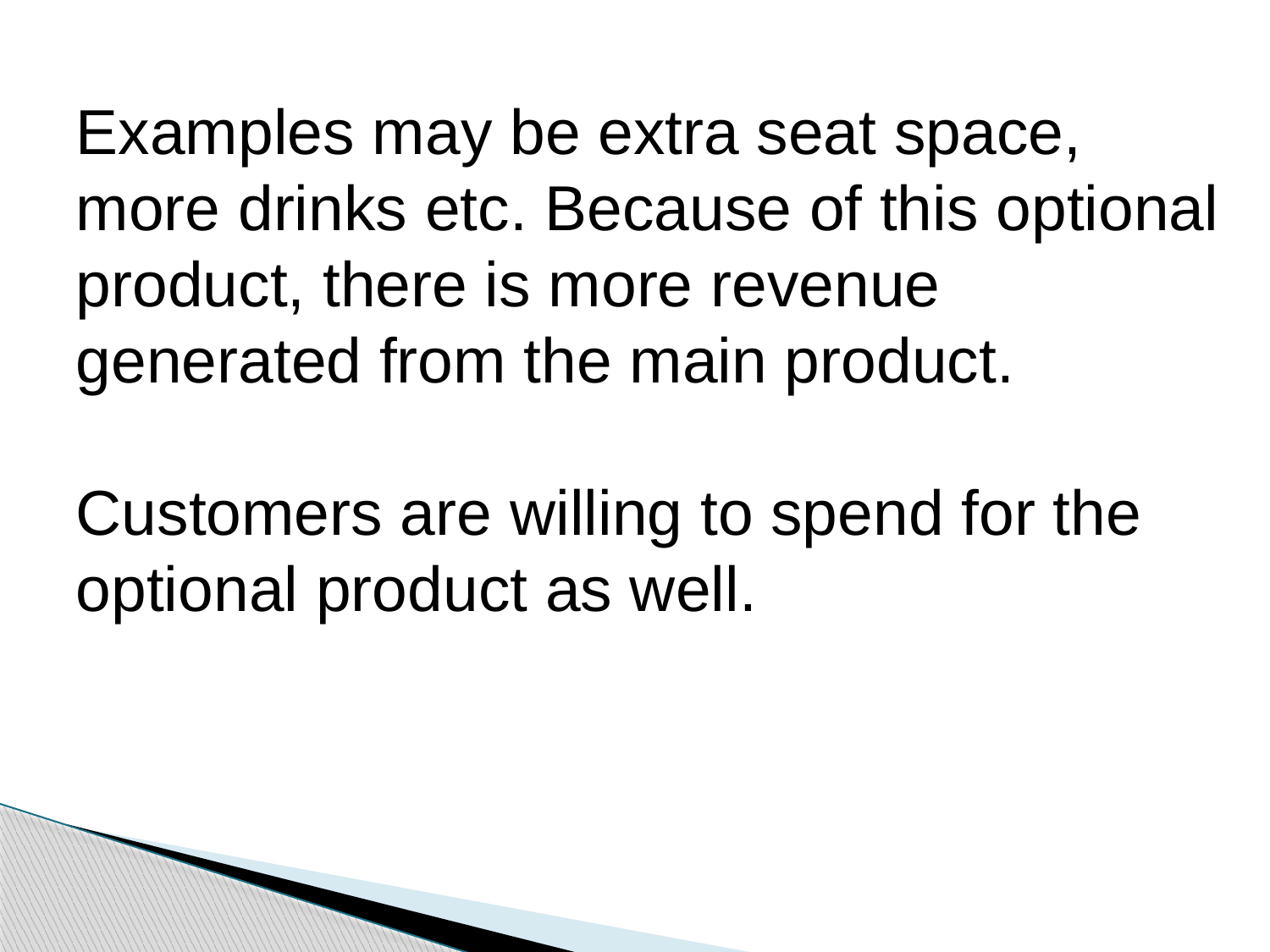

Examples may be extra seat space, more drinks etc. Because of this optional product, there is more revenue generated from the main product.

Customers are willing to spend for the optional product as well.